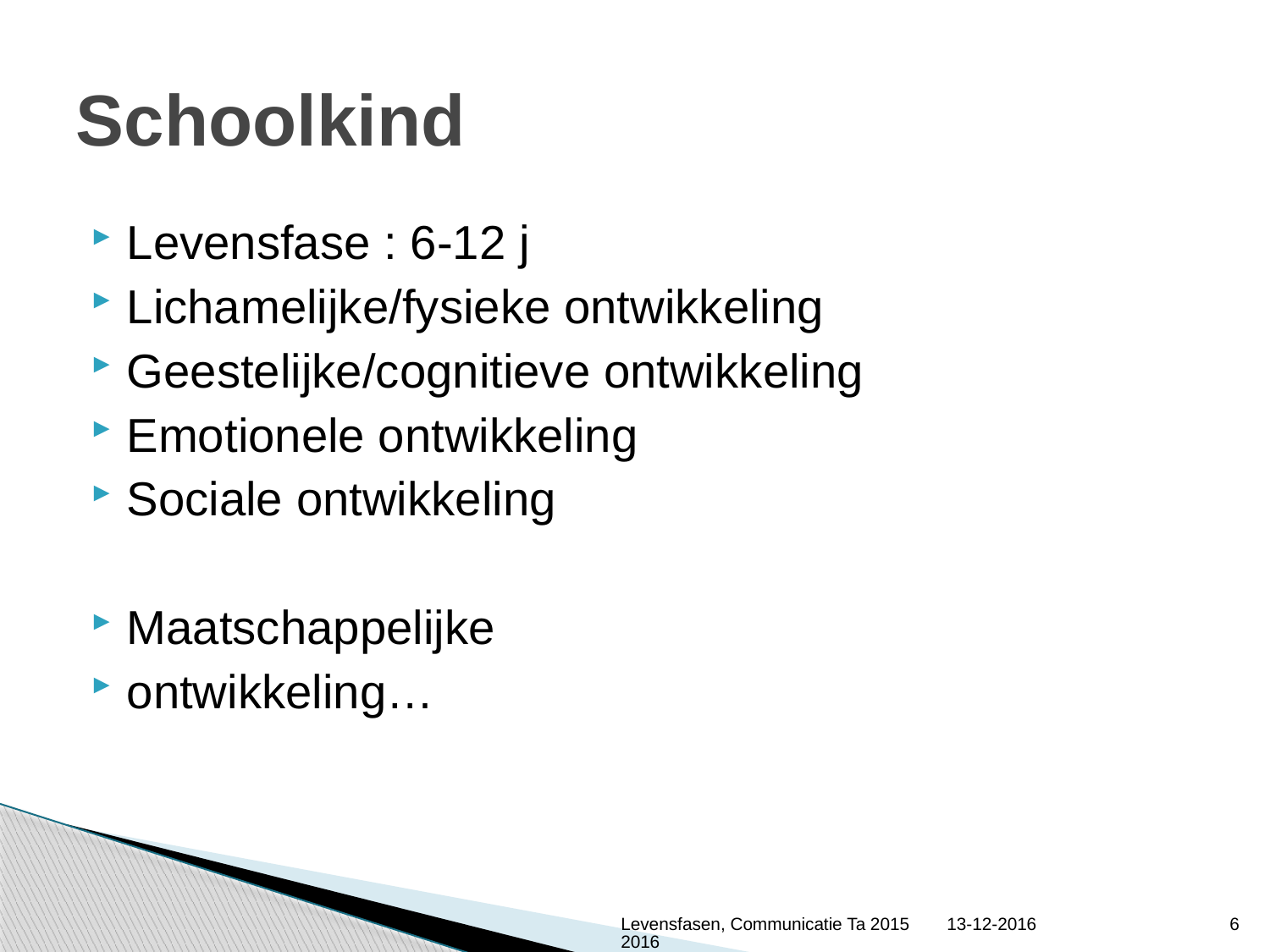

# Schoolkind
Levensfase : 6-12 j
Lichamelijke/fysieke ontwikkeling
Geestelijke/cognitieve ontwikkeling
Emotionele ontwikkeling
Sociale ontwikkeling

Maatschappelijke
ontwikkeling…

Levensfasen, Communicatie Ta 2015 2016
13-12-2016
6